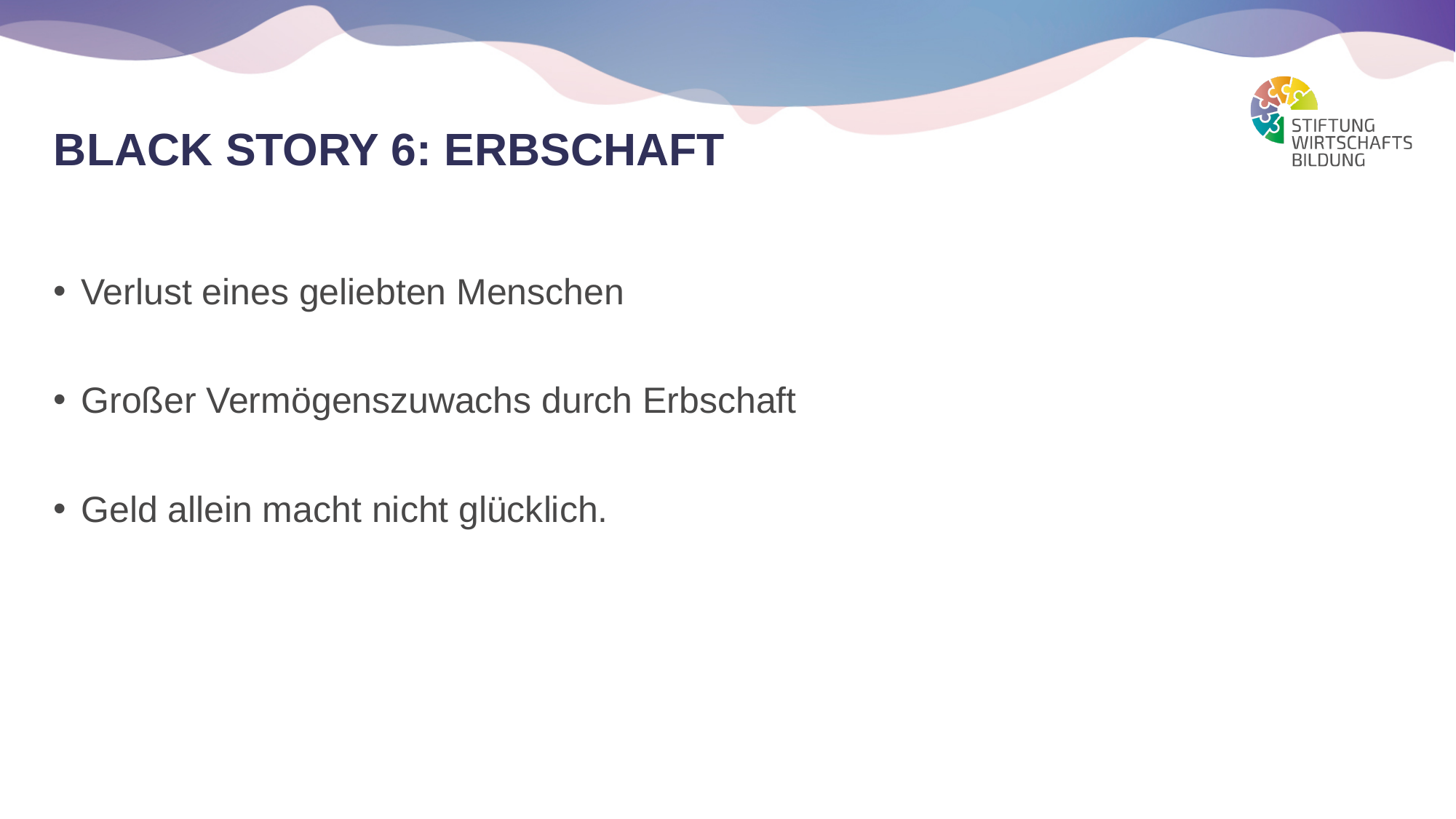

# Black Story 6: Erbschaft

Verlust eines geliebten Menschen

Großer Vermögenszuwachs durch Erbschaft

Geld allein macht nicht glücklich.